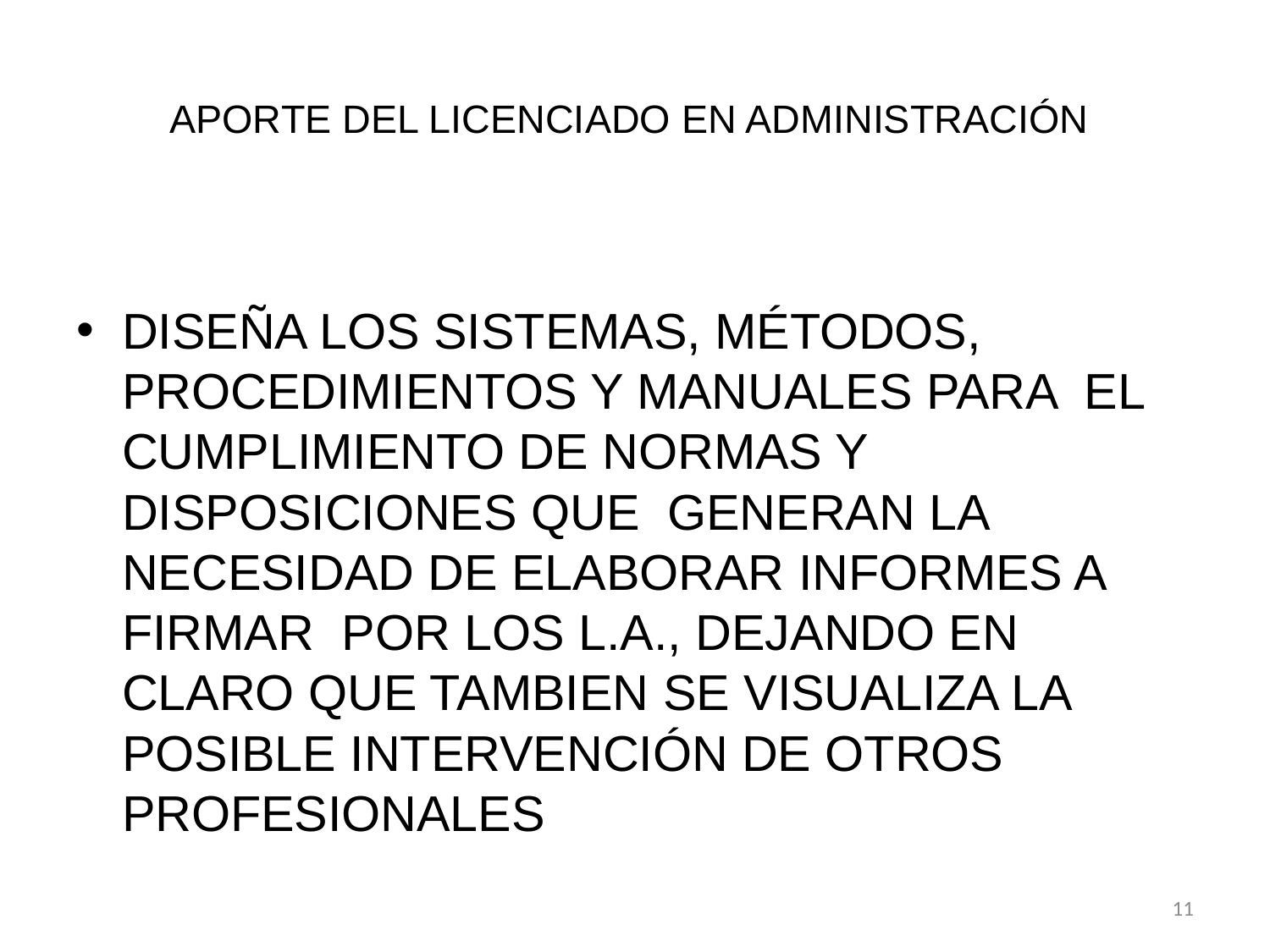

# APORTE DEL LICENCIADO EN ADMINISTRACIÓN

DISEÑA LOS SISTEMAS, MÉTODOS, PROCEDIMIENTOS Y MANUALES PARA  EL CUMPLIMIENTO DE NORMAS Y DISPOSICIONES QUE  GENERAN LA NECESIDAD DE ELABORAR INFORMES A FIRMAR  POR LOS L.A., DEJANDO EN CLARO QUE TAMBIEN SE VISUALIZA LA POSIBLE INTERVENCIÓN DE OTROS PROFESIONALES
11